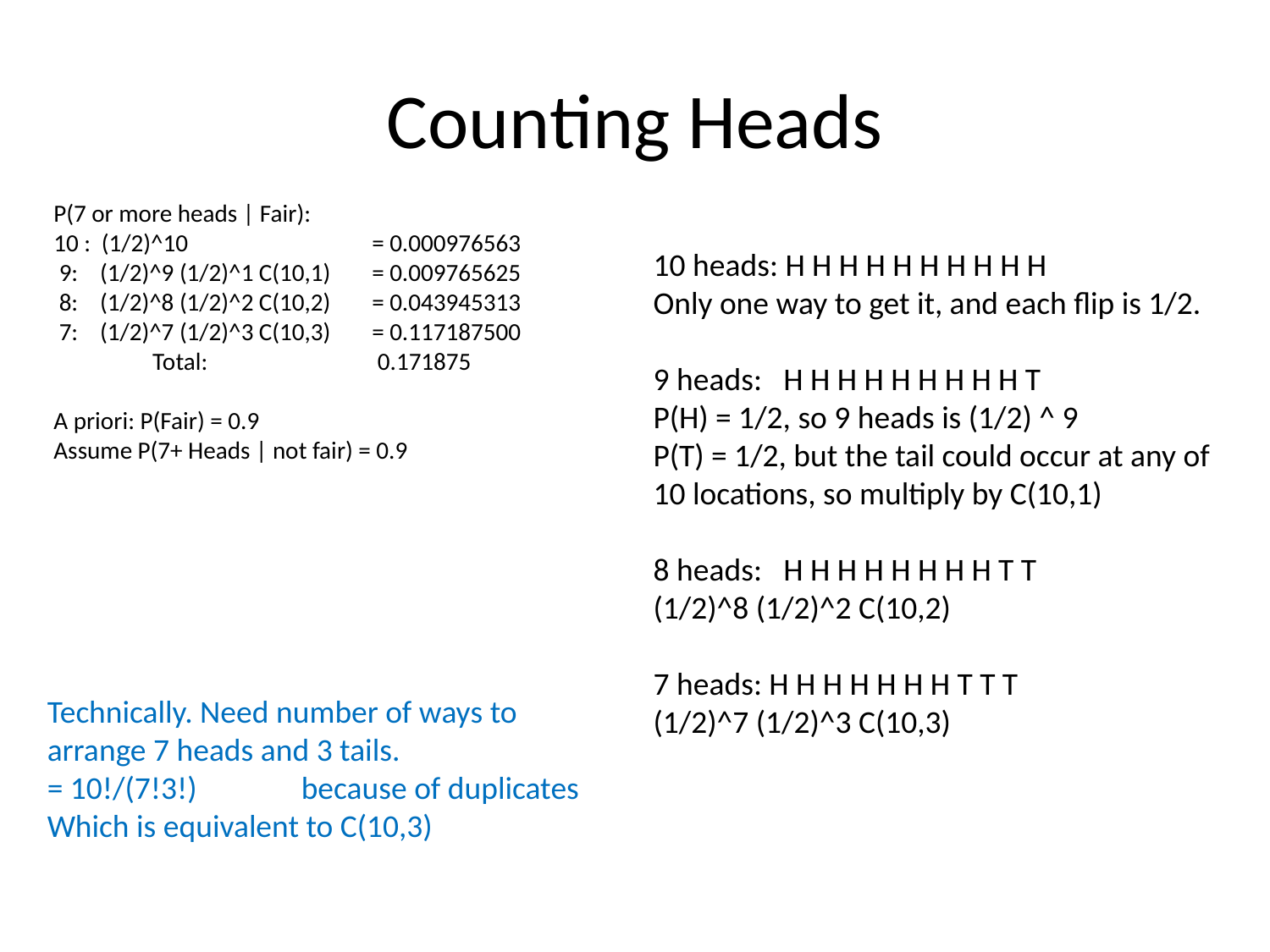

# Counting Heads
P(7 or more heads | Fair):
10 :  (1/2)^10 	= 0.000976563
 9:    (1/2)^9 (1/2)^1 C(10,1) 	= 0.009765625
 8:    (1/2)^8 (1/2)^2 C(10,2)	= 0.043945313
 7:    (1/2)^7 (1/2)^3 C(10,3)	= 0.117187500
                  Total: 	 0.171875

A priori: P(Fair) = 0.9
Assume P(7+ Heads | not fair) = 0.9
10 heads: H H H H H H H H H H
Only one way to get it, and each flip is 1/2.

9 heads:   H H H H H H H H H T
P(H) = 1/2, so 9 heads is (1/2) ^ 9
P(T) = 1/2, but the tail could occur at any of
10 locations, so multiply by C(10,1)

8 heads:   H H H H H H H H T T
(1/2)^8 (1/2)^2 C(10,2)

7 heads: H H H H H H H T T T
(1/2)^7 (1/2)^3 C(10,3)
Technically. Need number of ways to arrange 7 heads and 3 tails.
= 10!/(7!3!)	because of duplicates
Which is equivalent to C(10,3)